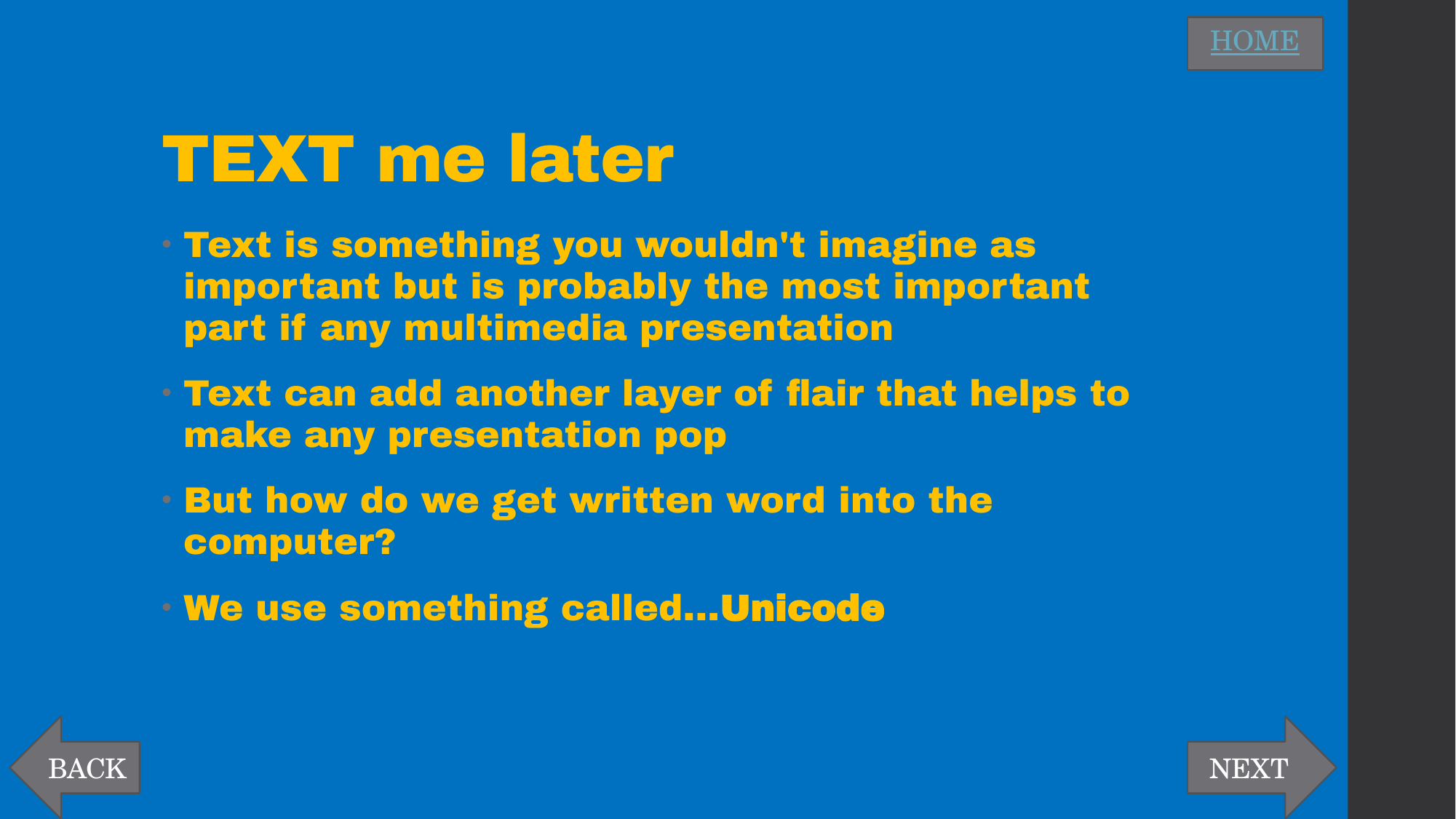

HOME
# TEXT me later
Text is something you wouldn't imagine as important but is probably the most important part if any multimedia presentation
Text can add another layer of flair that helps to make any presentation pop
But how do we get written word into the computer?
We use something called...Unicode

BACK
NEXT